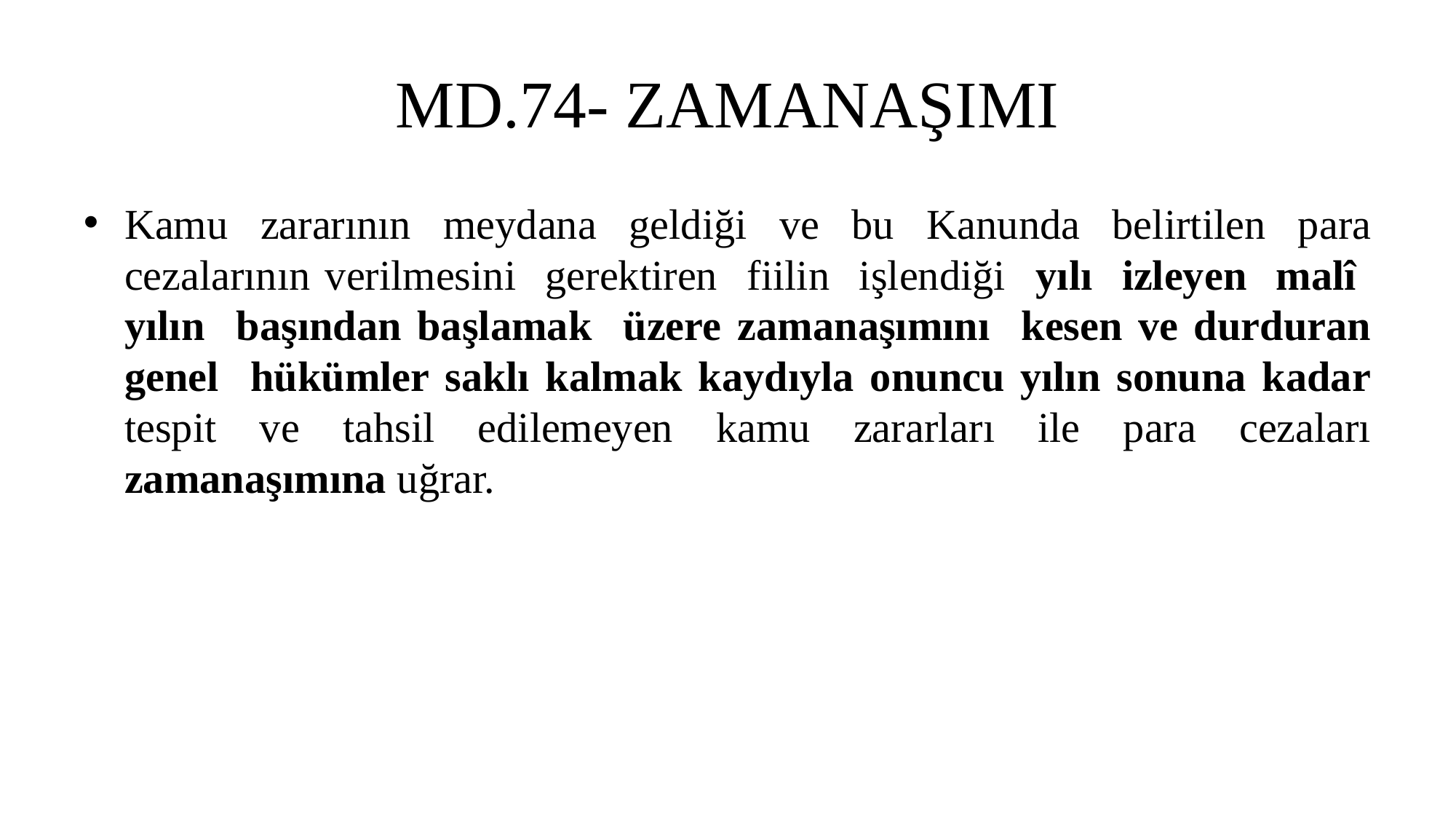

# MD.74- ZAMANAŞIMI
Kamu zararının meydana geldiği ve bu Kanunda belirtilen para cezalarının verilmesini  gerektiren  fiilin  işlendiği  yılı  izleyen  malî  yılın  başından başlamak  üzere zamanaşımını  kesen ve durduran genel  hükümler saklı kalmak kaydıyla onuncu yılın sonuna kadar tespit ve tahsil edilemeyen kamu zararları ile para cezaları zamanaşımına uğrar.